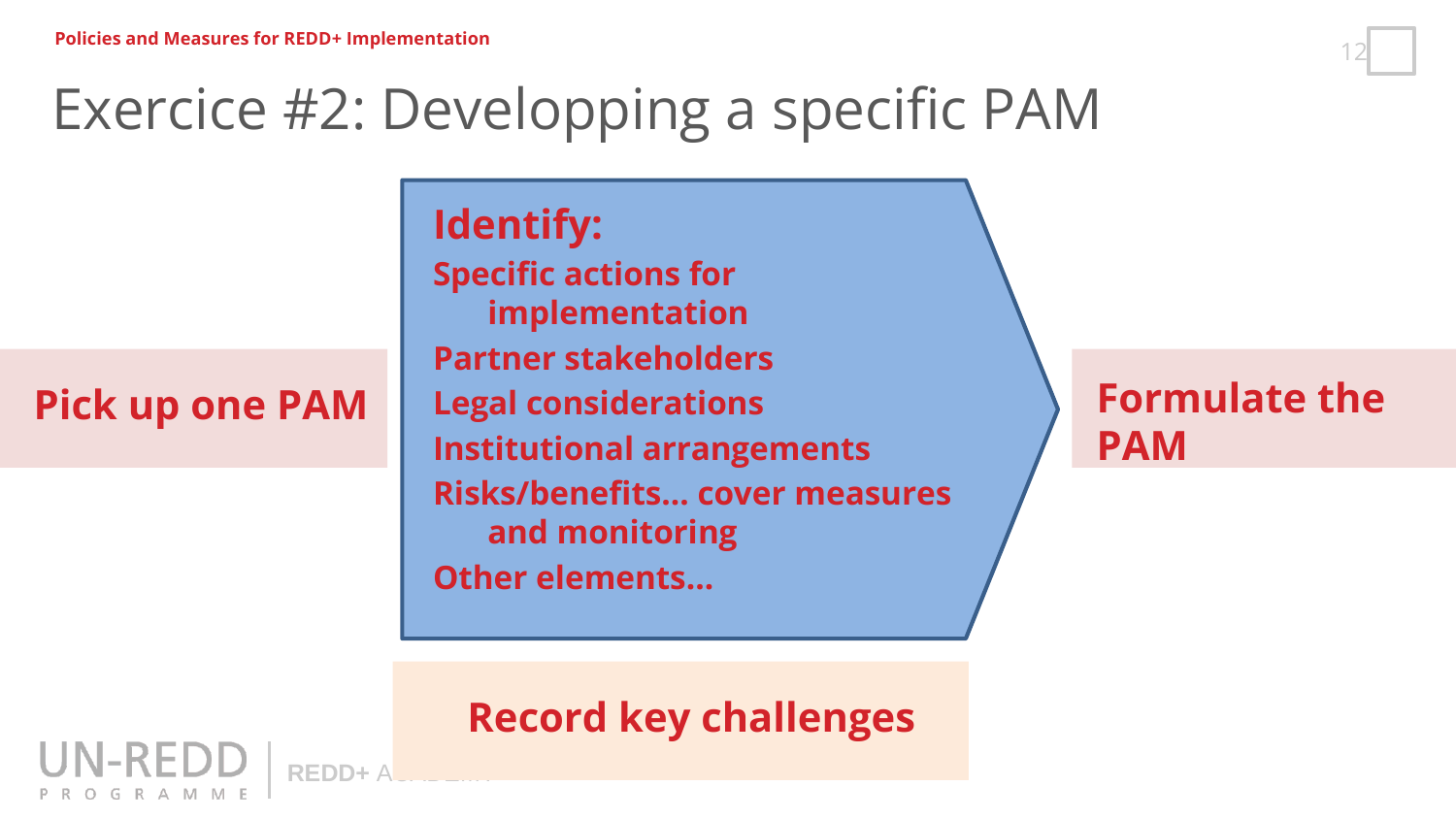

Policies and Measures for REDD+ Implementation
Exercice #2: Developping a specific PAM

Identify:
Specific actions for implementation
Partner stakeholders
Legal considerations
Institutional arrangements
Risks/benefits… cover measures and monitoring
Other elements…

Formulate the PAM
Pick up one PAM

Record key challenges